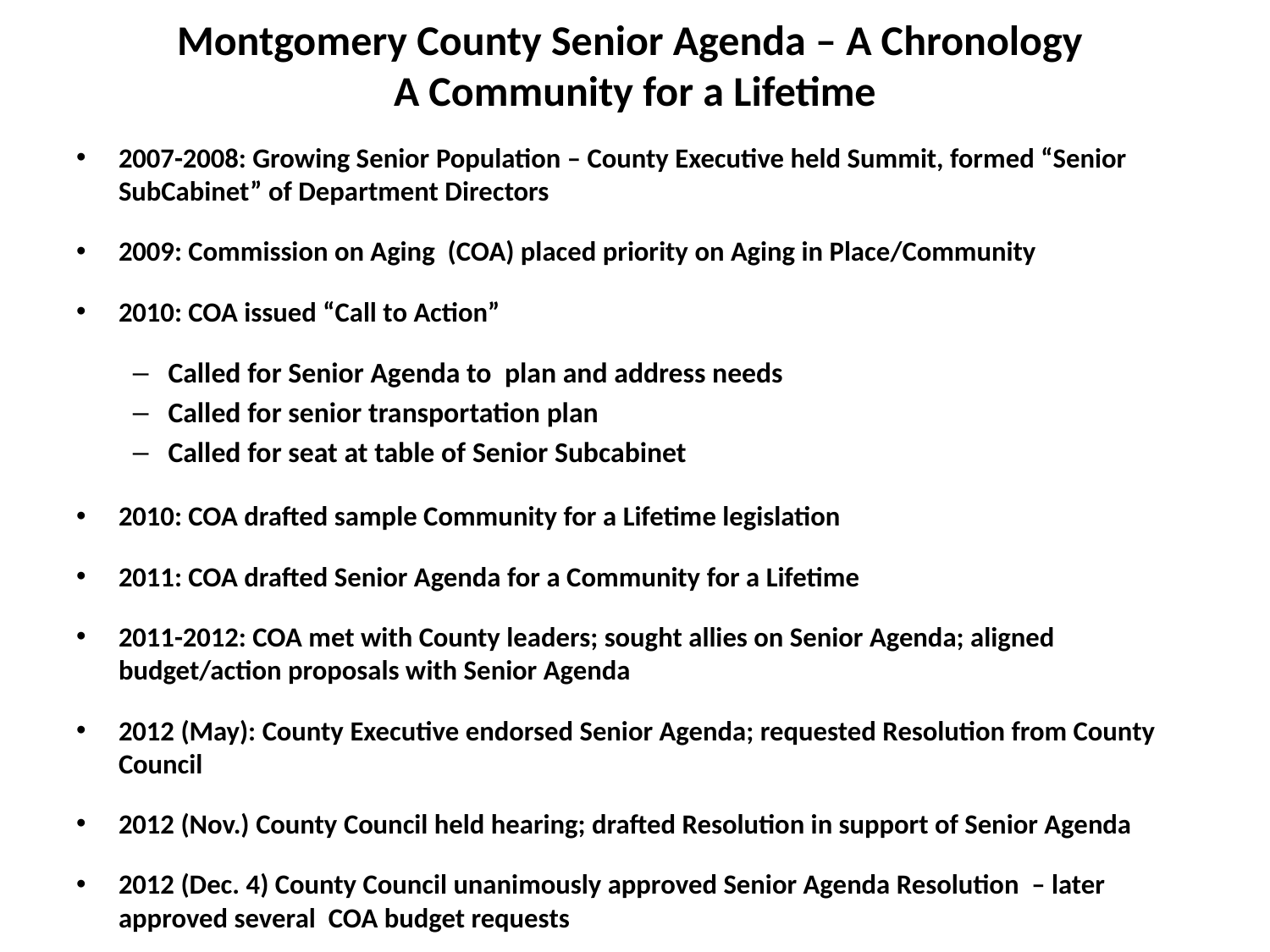

# Montgomery County Senior Agenda – A Chronology A Community for a Lifetime

2007-2008: Growing Senior Population – County Executive held Summit, formed “Senior SubCabinet” of Department Directors

2009: Commission on Aging  (COA) placed priority on Aging in Place/Community

2010: COA issued “Call to Action”

Called for Senior Agenda to  plan and address needs
Called for senior transportation plan
Called for seat at table of Senior Subcabinet

2010: COA drafted sample Community for a Lifetime legislation

2011: COA drafted Senior Agenda for a Community for a Lifetime

2011-2012: COA met with County leaders; sought allies on Senior Agenda; aligned budget/action proposals with Senior Agenda

2012 (May): County Executive endorsed Senior Agenda; requested Resolution from County Council

2012 (Nov.) County Council held hearing; drafted Resolution in support of Senior Agenda

2012 (Dec. 4) County Council unanimously approved Senior Agenda Resolution  – later approved several  COA budget requests